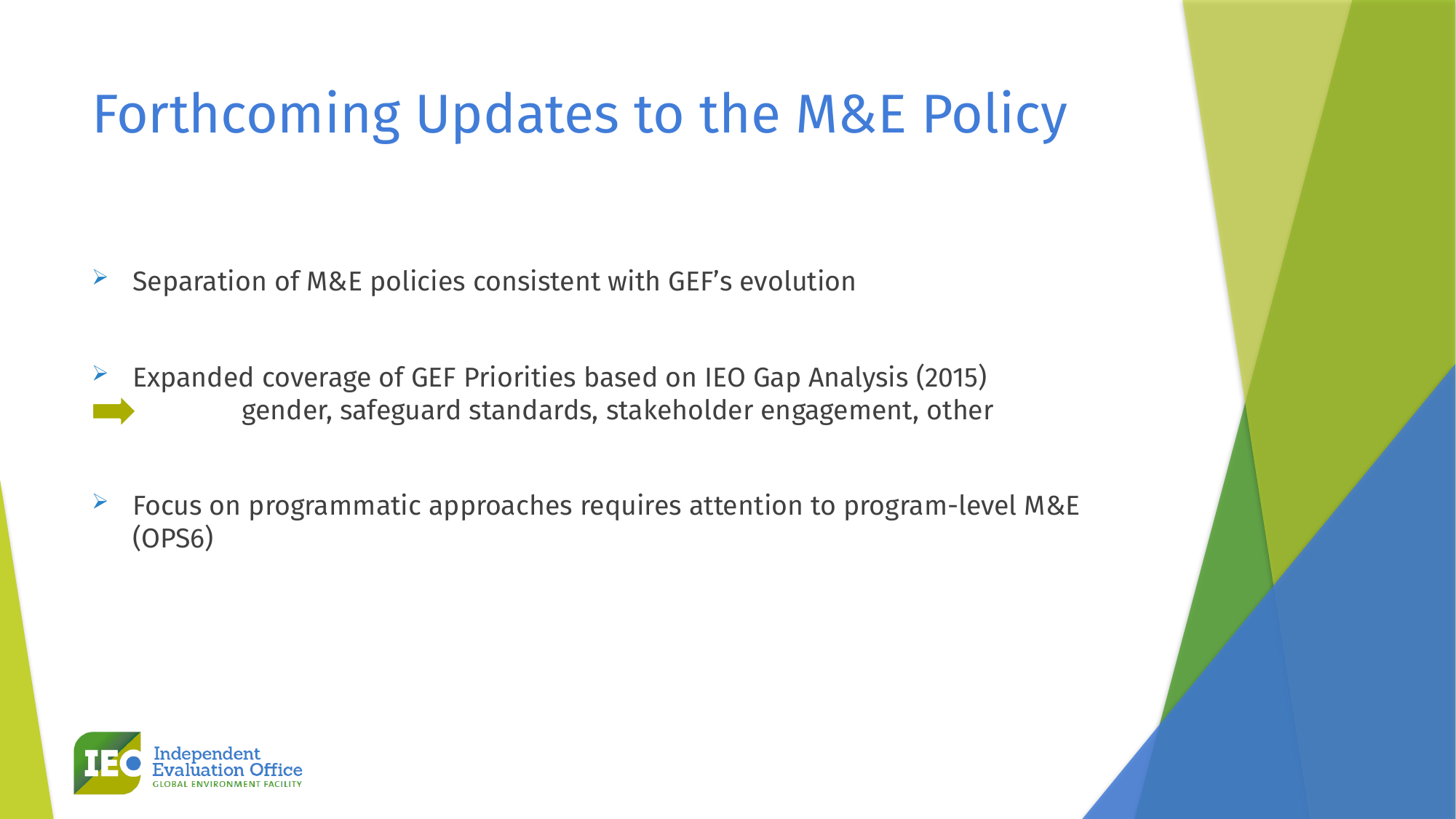

# Forthcoming Updates to the M&E Policy
Separation of M&E policies consistent with GEF’s evolution

Expanded coverage of GEF Priorities based on IEO Gap Analysis (2015)    	gender, safeguard standards, stakeholder engagement, other

Focus on programmatic approaches requires attention to program-level M&E (OPS6)